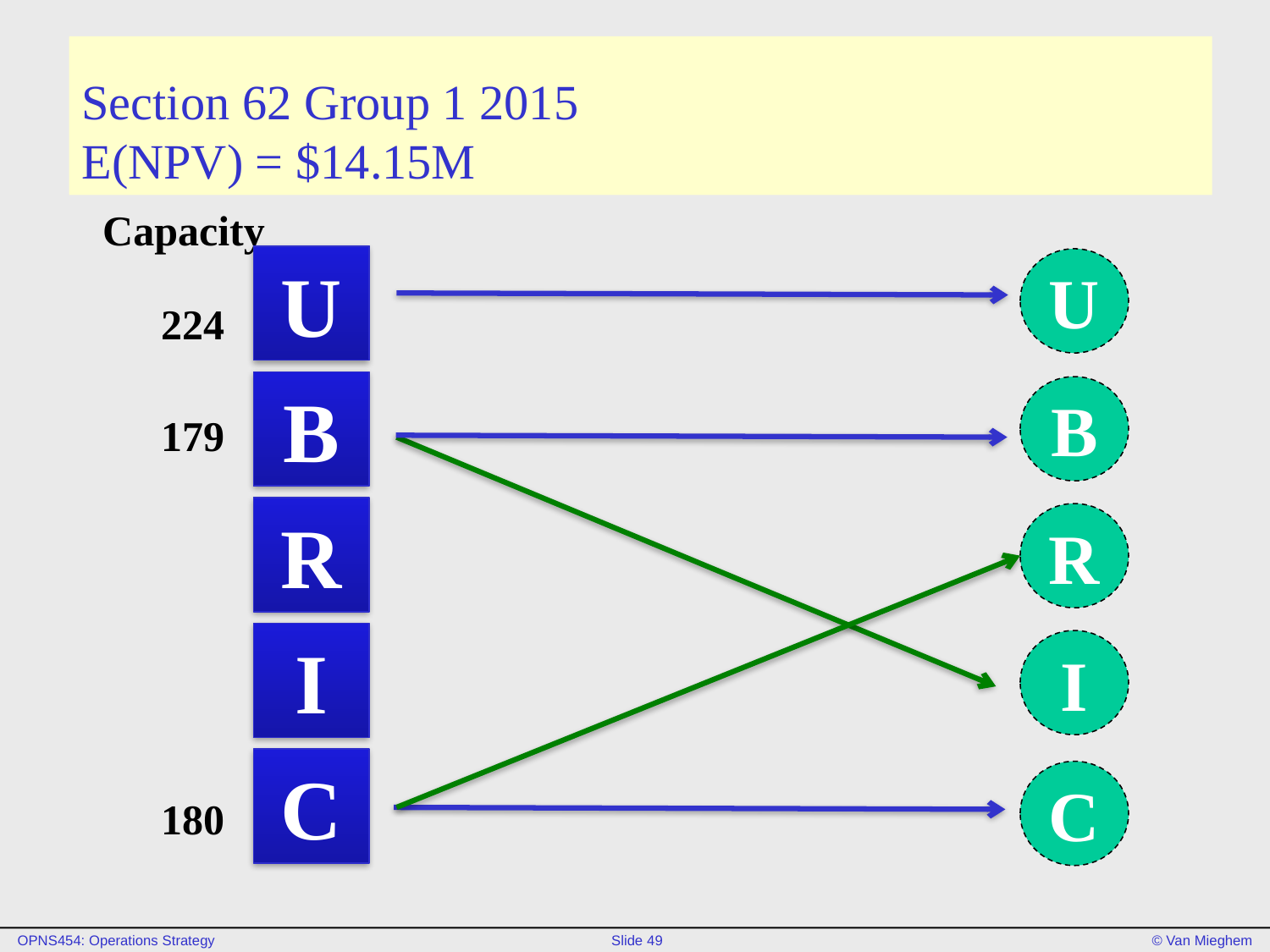

# Section 62 Group 1 2015 E(NPV) = $14.15M
Capacity
U
U
B
B
R
R
I
I
C
C
224
179
180